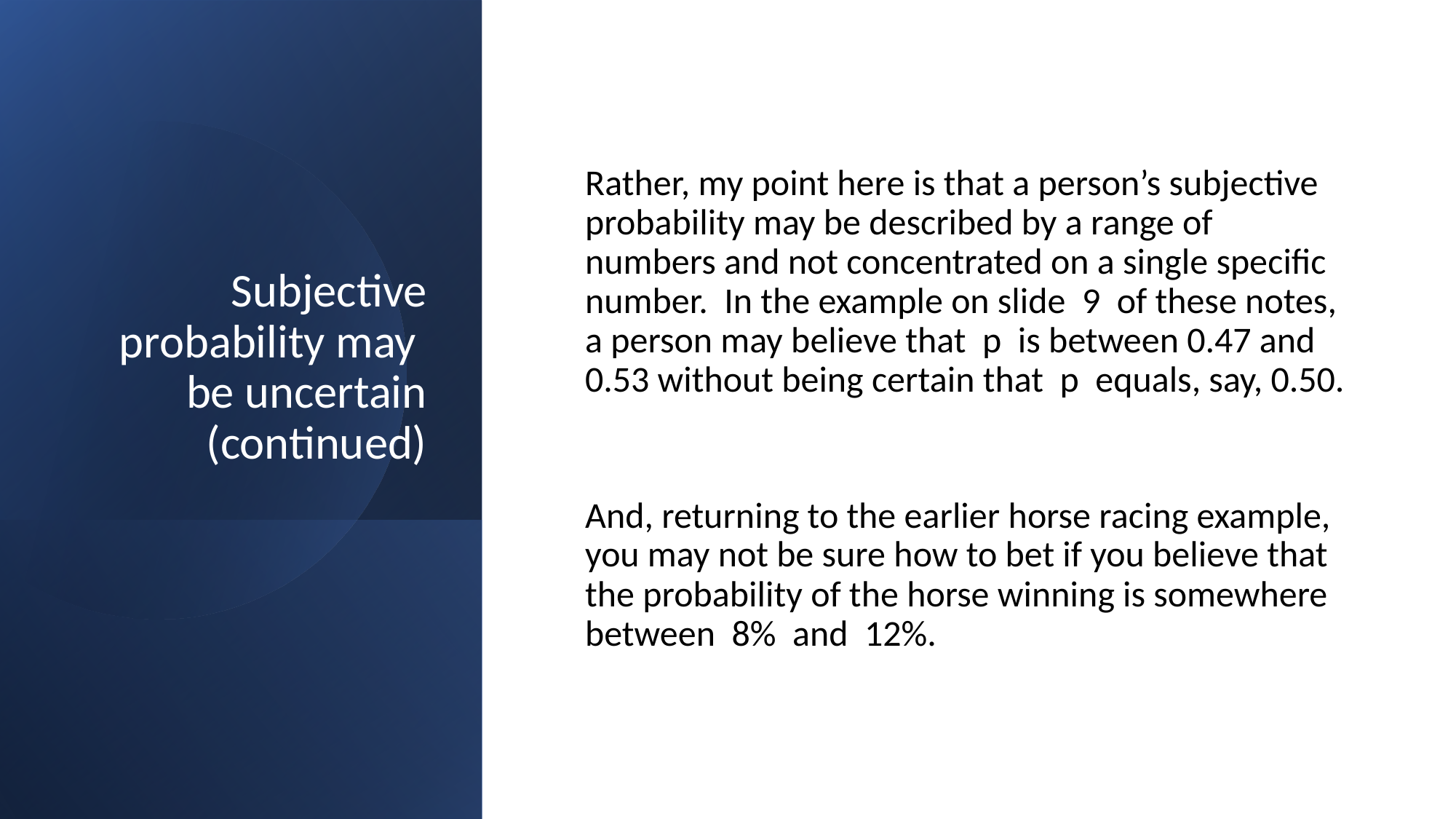

# Subjective probability may be uncertain (continued)
Rather, my point here is that a person’s subjective probability may be described by a range of numbers and not concentrated on a single specific number.  In the example on slide  9  of these notes, a person may believe that  p  is between 0.47 and 0.53 without being certain that  p  equals, say, 0.50.

And, returning to the earlier horse racing example, you may not be sure how to bet if you believe that the probability of the horse winning is somewhere between  8%  and  12%.